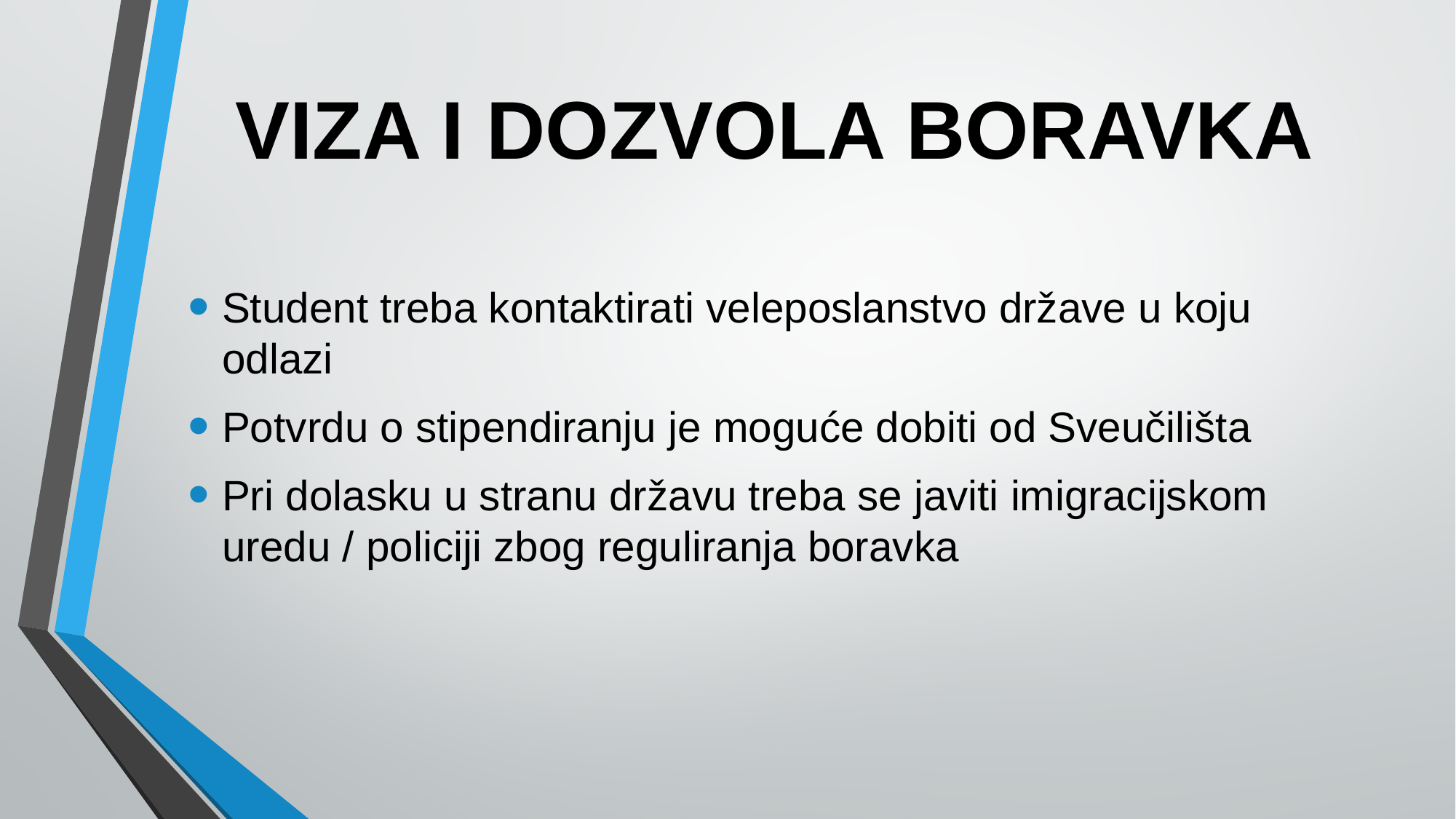

# VIZA I DOZVOLA BORAVKA
Student treba kontaktirati veleposlanstvo države u koju odlazi
Potvrdu o stipendiranju je moguće dobiti od Sveučilišta
Pri dolasku u stranu državu treba se javiti imigracijskom uredu / policiji zbog reguliranja boravka